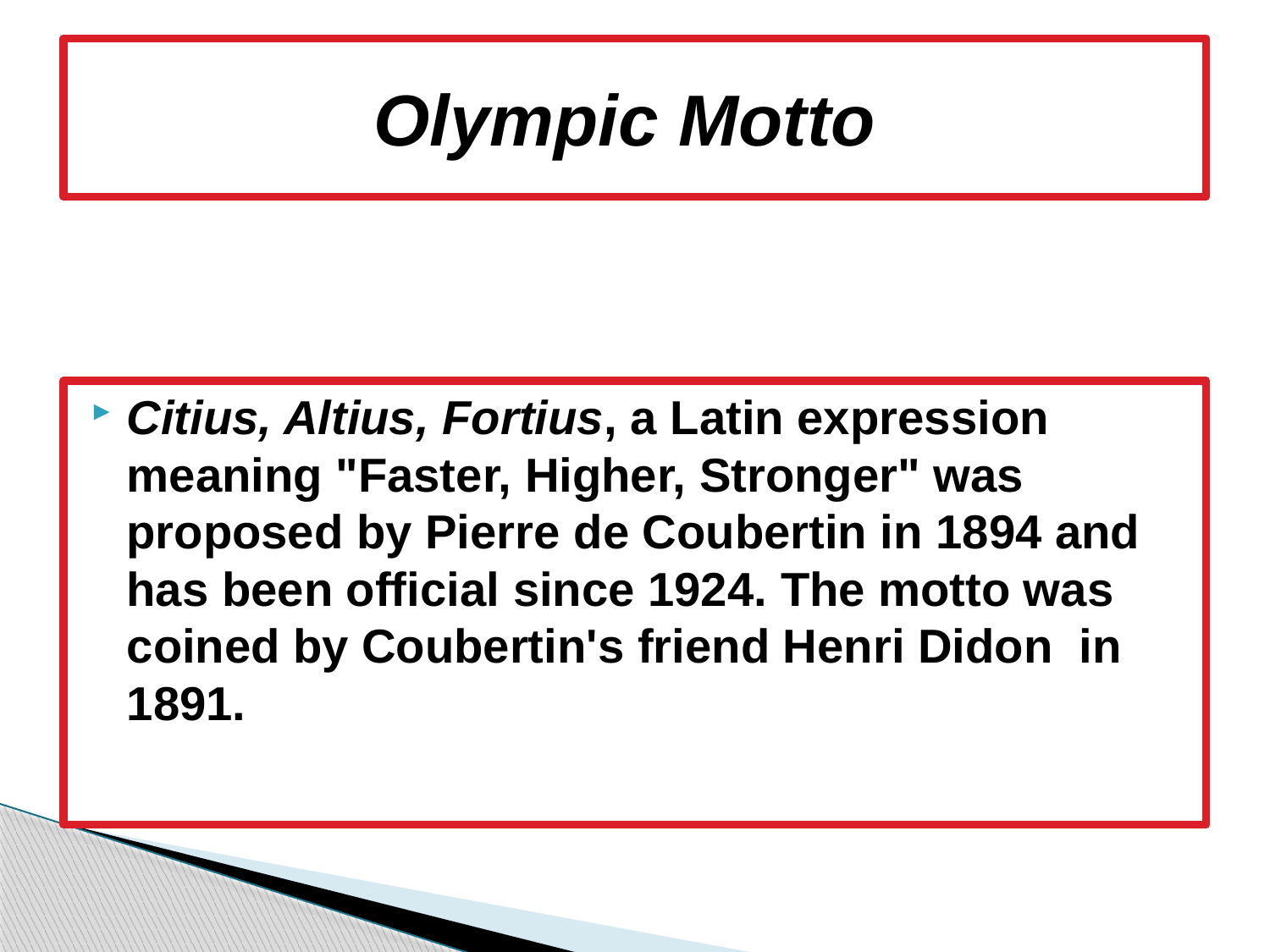

# Olympic Motto
Citius, Altius, Fortius, a Latin expression meaning "Faster, Higher, Stronger" was proposed by Pierre de Coubertin in 1894 and has been official since 1924. The motto was coined by Coubertin's friend Henri Didon  in 1891.